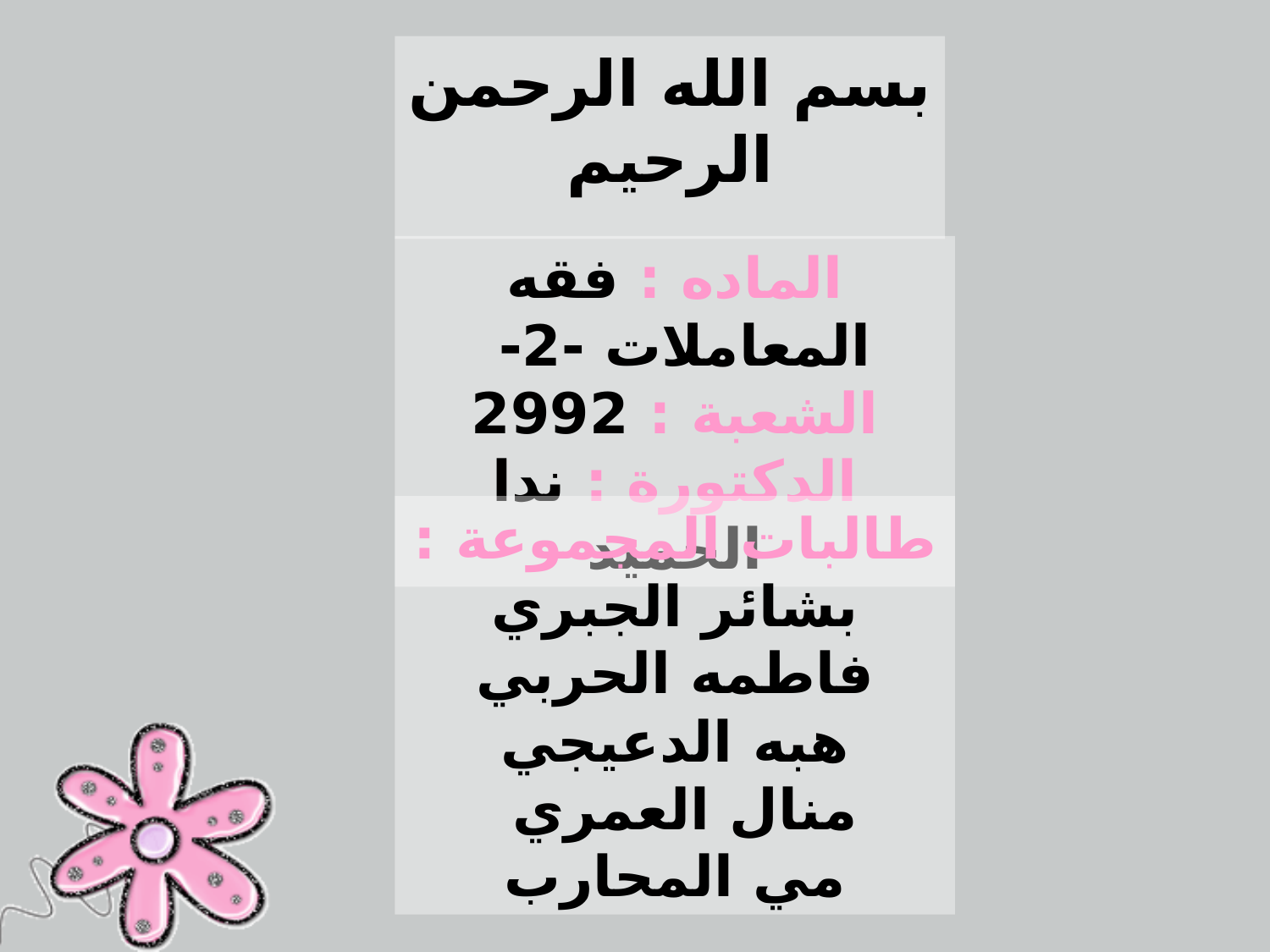

بسم الله الرحمن الرحيم

الماده : فقه المعاملات -2-
الشعبة : 2992
الدكتورة : ندا الحميد
طالبات المجموعة :
بشائر الجبري
فاطمه الحربي
هبه الدعيجي
منال العمري
مي المحارب